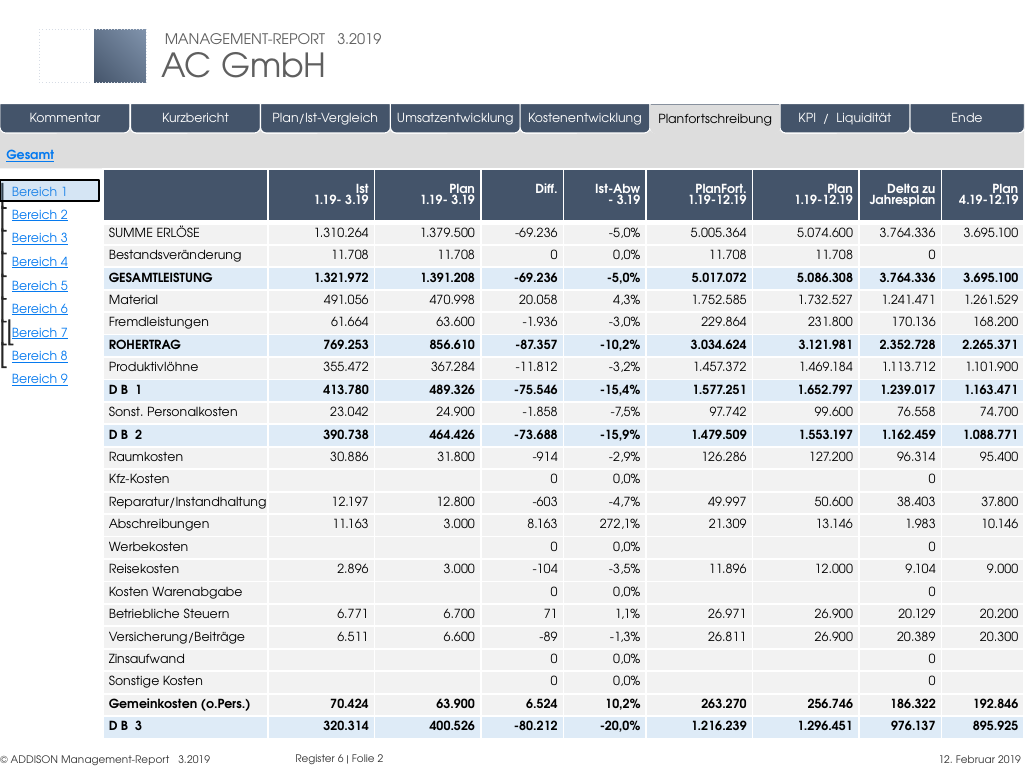

|  |  |  |  |  |  |
| --- | --- | --- | --- | --- | --- |
Eigene Folien
|  | Ist 1.19- 3.19 | Plan 1.19- 3.19 | Diff. | Ist-Abw - 3.19 | PlanFort. 1.19-12.19 | Plan 1.19-12.19 | Delta zu Jahresplan | Plan 4.19-12.19 |
| --- | --- | --- | --- | --- | --- | --- | --- | --- |
| SUMME ERLÖSE | 1.310.264 | 1.379.500 | -69.236 | -5,0% | 5.005.364 | 5.074.600 | 3.764.336 | 3.695.100 |
| Bestandsveränderung | 11.708 | 11.708 | 0 | 0,0% | 11.708 | 11.708 | 0 |  |
| GESAMTLEISTUNG | 1.321.972 | 1.391.208 | -69.236 | -5,0% | 5.017.072 | 5.086.308 | 3.764.336 | 3.695.100 |
| Material | 491.056 | 470.998 | 20.058 | 4,3% | 1.752.585 | 1.732.527 | 1.241.471 | 1.261.529 |
| Fremdleistungen | 61.664 | 63.600 | -1.936 | -3,0% | 229.864 | 231.800 | 170.136 | 168.200 |
| ROHERTRAG | 769.253 | 856.610 | -87.357 | -10,2% | 3.034.624 | 3.121.981 | 2.352.728 | 2.265.371 |
| Produktivlöhne | 355.472 | 367.284 | -11.812 | -3,2% | 1.457.372 | 1.469.184 | 1.113.712 | 1.101.900 |
| D B 1 | 413.780 | 489.326 | -75.546 | -15,4% | 1.577.251 | 1.652.797 | 1.239.017 | 1.163.471 |
| Sonst. Personalkosten | 23.042 | 24.900 | -1.858 | -7,5% | 97.742 | 99.600 | 76.558 | 74.700 |
| D B 2 | 390.738 | 464.426 | -73.688 | -15,9% | 1.479.509 | 1.553.197 | 1.162.459 | 1.088.771 |
| Raumkosten | 30.886 | 31.800 | -914 | -2,9% | 126.286 | 127.200 | 96.314 | 95.400 |
| Kfz-Kosten |  |  | 0 | 0,0% |  |  | 0 |  |
| Reparatur/Instandhaltung | 12.197 | 12.800 | -603 | -4,7% | 49.997 | 50.600 | 38.403 | 37.800 |
| Abschreibungen | 11.163 | 3.000 | 8.163 | 272,1% | 21.309 | 13.146 | 1.983 | 10.146 |
| Werbekosten |  |  | 0 | 0,0% |  |  | 0 |  |
| Reisekosten | 2.896 | 3.000 | -104 | -3,5% | 11.896 | 12.000 | 9.104 | 9.000 |
| Kosten Warenabgabe |  |  | 0 | 0,0% |  |  | 0 |  |
| Betriebliche Steuern | 6.771 | 6.700 | 71 | 1,1% | 26.971 | 26.900 | 20.129 | 20.200 |
| Versicherung/Beiträge | 6.511 | 6.600 | -89 | -1,3% | 26.811 | 26.900 | 20.389 | 20.300 |
| Zinsaufwand |  |  | 0 | 0,0% |  |  | 0 |  |
| Sonstige Kosten |  |  | 0 | 0,0% |  |  | 0 |  |
| Gemeinkosten (o.Pers.) | 70.424 | 63.900 | 6.524 | 10,2% | 263.270 | 256.746 | 186.322 | 192.846 |
| D B 3 | 320.314 | 400.526 | -80.212 | -20,0% | 1.216.239 | 1.296.451 | 976.137 | 895.925 |

# Register 6 | Folie 2